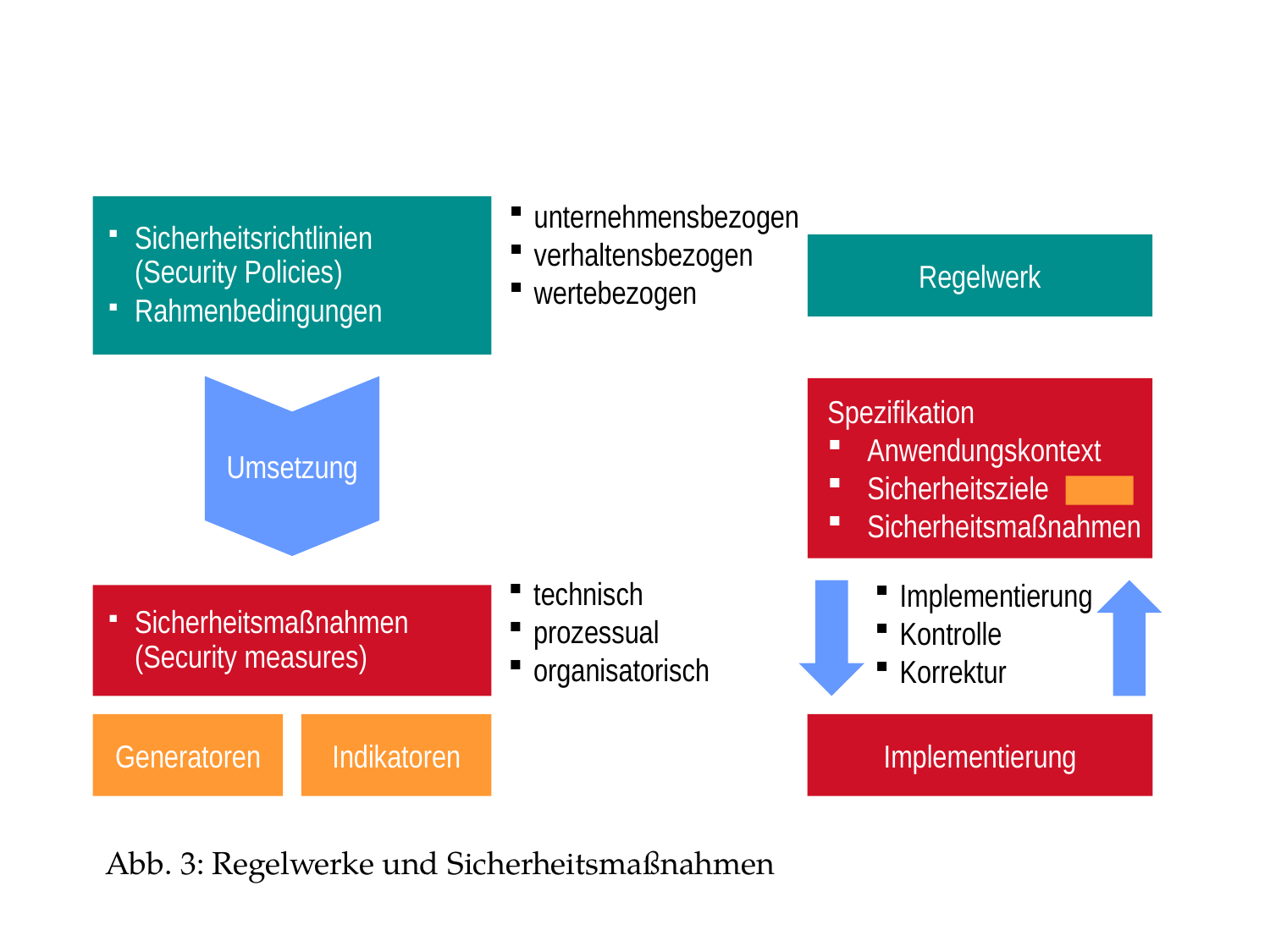

Sicherheitsrichtlinien
(Security Policies)
Rahmenbedingungen
unternehmensbezogen
verhaltensbezogen
wertebezogen
Regelwerk
Spezifikation
Anwendungskontext
Sicherheitsziele
Sicherheitsmaßnahmen
Umsetzung

technisch
prozessual
organisatorisch
Implementierung
Kontrolle
Korrektur

Sicherheitsmaßnahmen (Security measures)
Generatoren
Indikatoren
Implementierung
Abb. 3: Regelwerke und Sicherheitsmaßnahmen